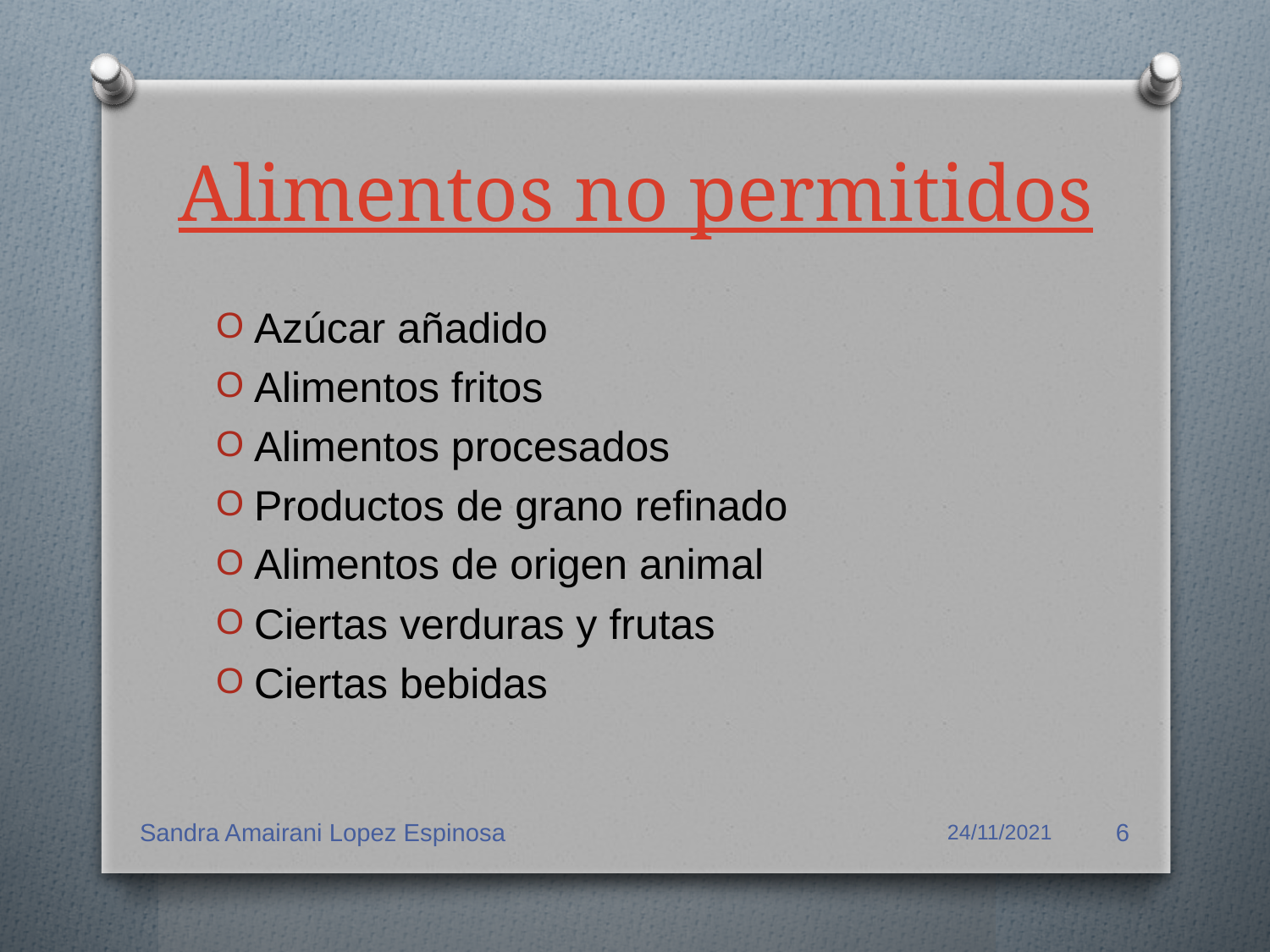

# Alimentos no permitidos
Azúcar añadido
Alimentos fritos
Alimentos procesados
Productos de grano refinado
Alimentos de origen animal
Ciertas verduras y frutas
Ciertas bebidas
Sandra Amairani Lopez Espinosa
24/11/2021
6